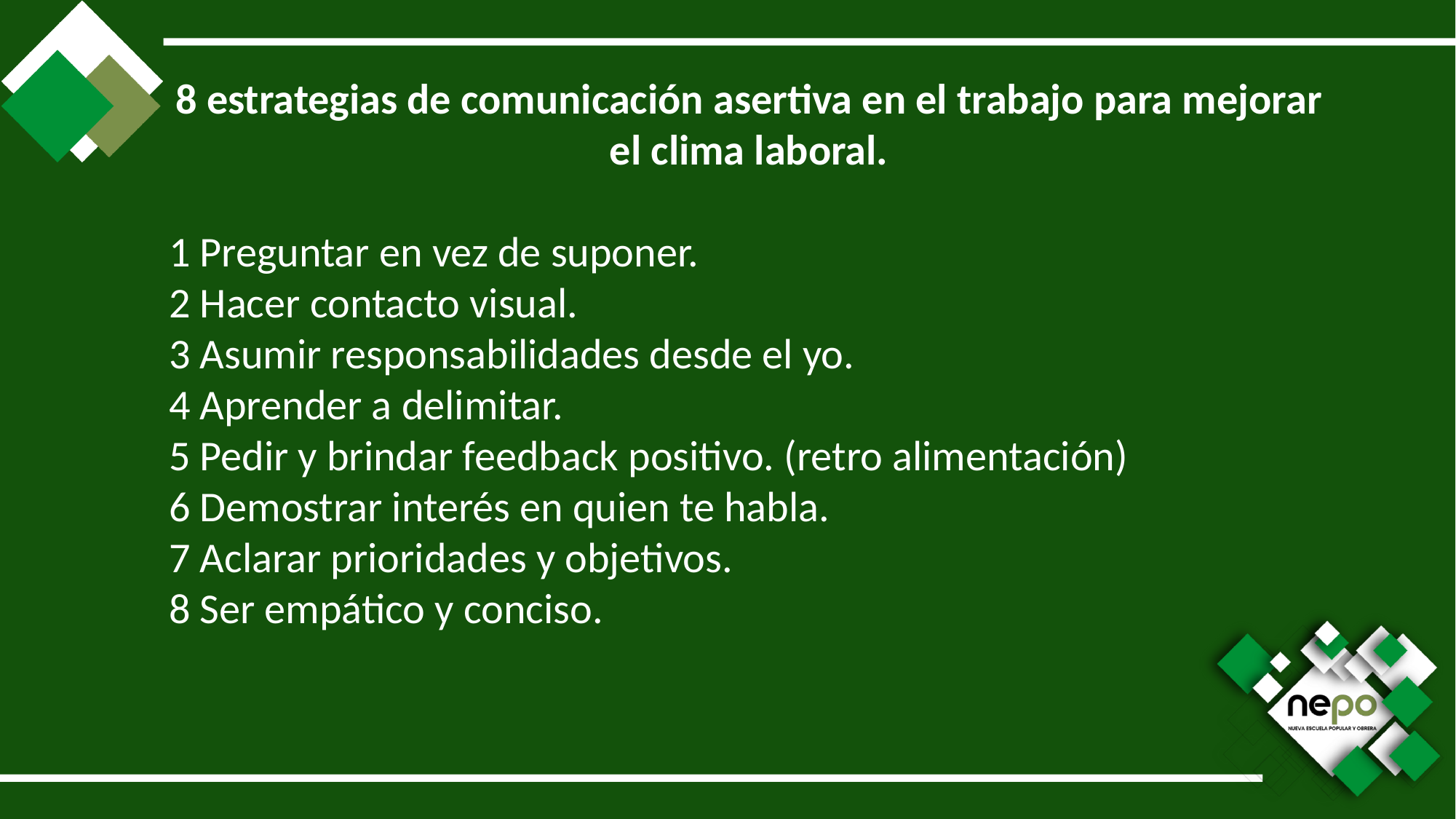

8 estrategias de comunicación asertiva en el trabajo para mejorar el clima laboral.

1 Preguntar en vez de suponer.
2 Hacer contacto visual.
3 Asumir responsabilidades desde el yo.
4 Aprender a delimitar.
5 Pedir y brindar feedback positivo. (retro alimentación)
6 Demostrar interés en quien te habla.
7 Aclarar prioridades y objetivos.
8 Ser empático y conciso.